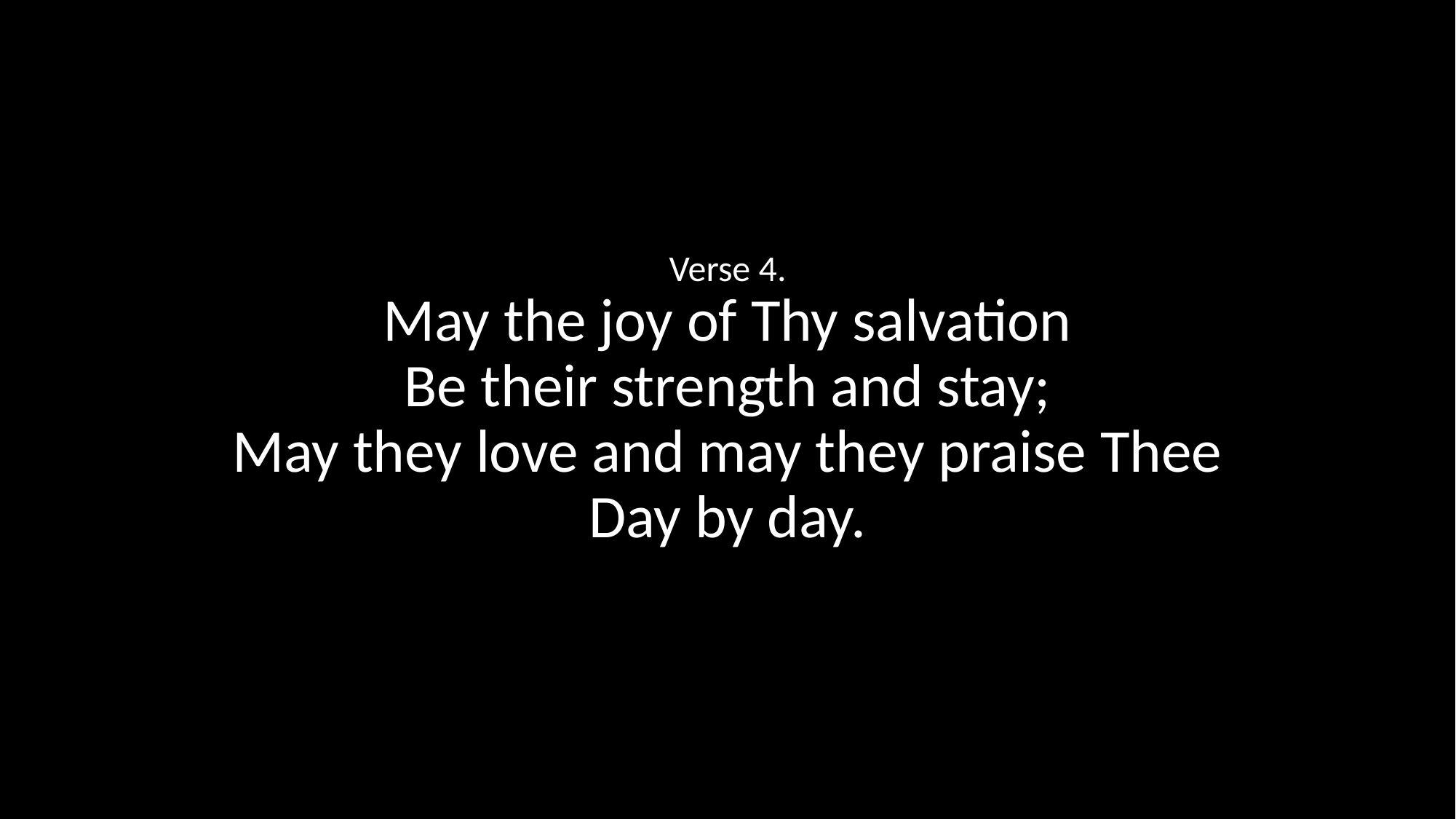

Verse 4.
May the joy of Thy salvation
Be their strength and stay;
May they love and may they praise Thee
Day by day.